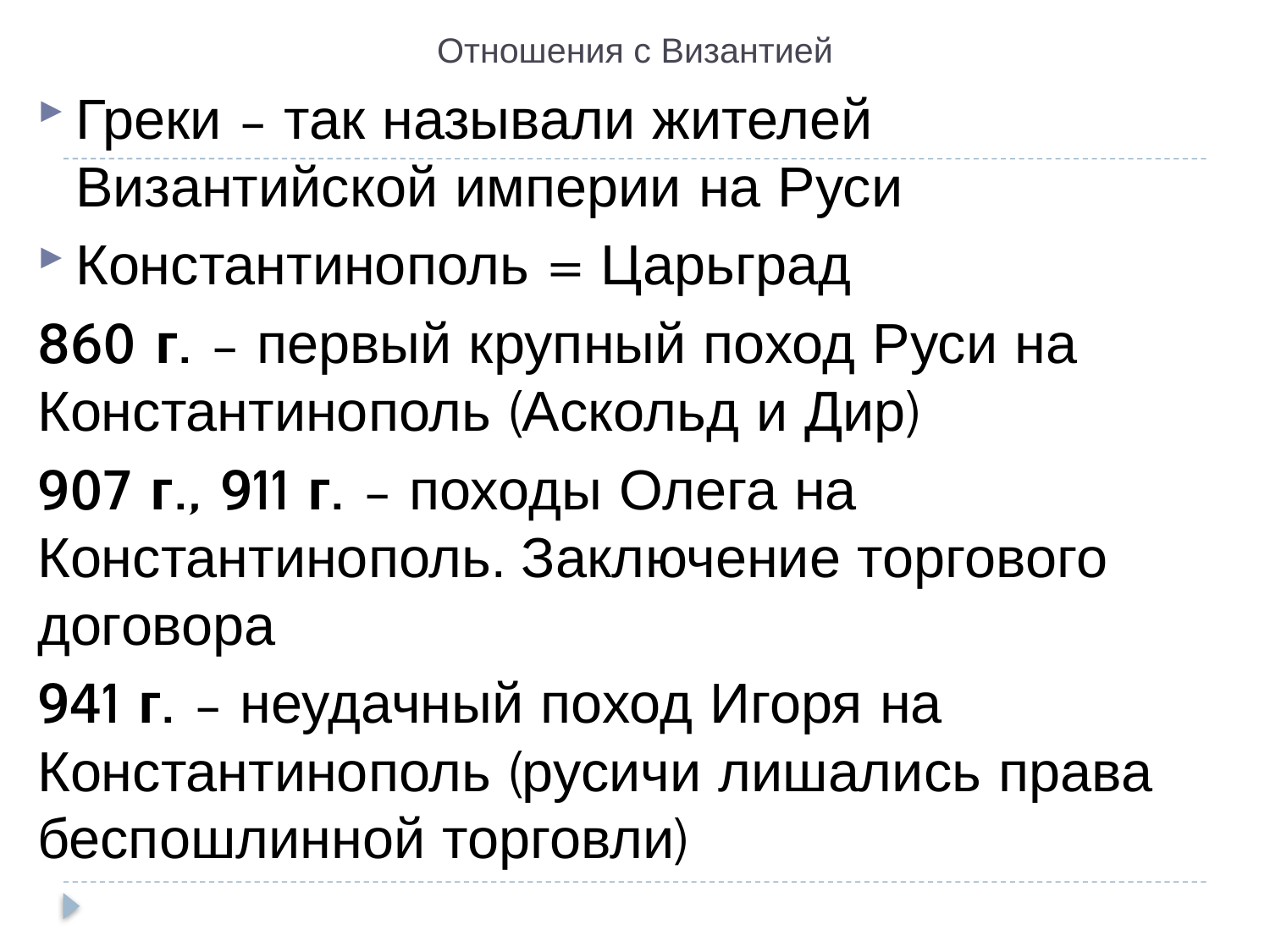

# Отношения с Византией
Греки – так называли жителей Византийской империи на Руси
Константинополь = Царьград
860 г. – первый крупный поход Руси на Константинополь (Аскольд и Дир)
907 г., 911 г. – походы Олега на Константинополь. Заключение торгового договора
941 г. – неудачный поход Игоря на Константинополь (русичи лишались права беспошлинной торговли)